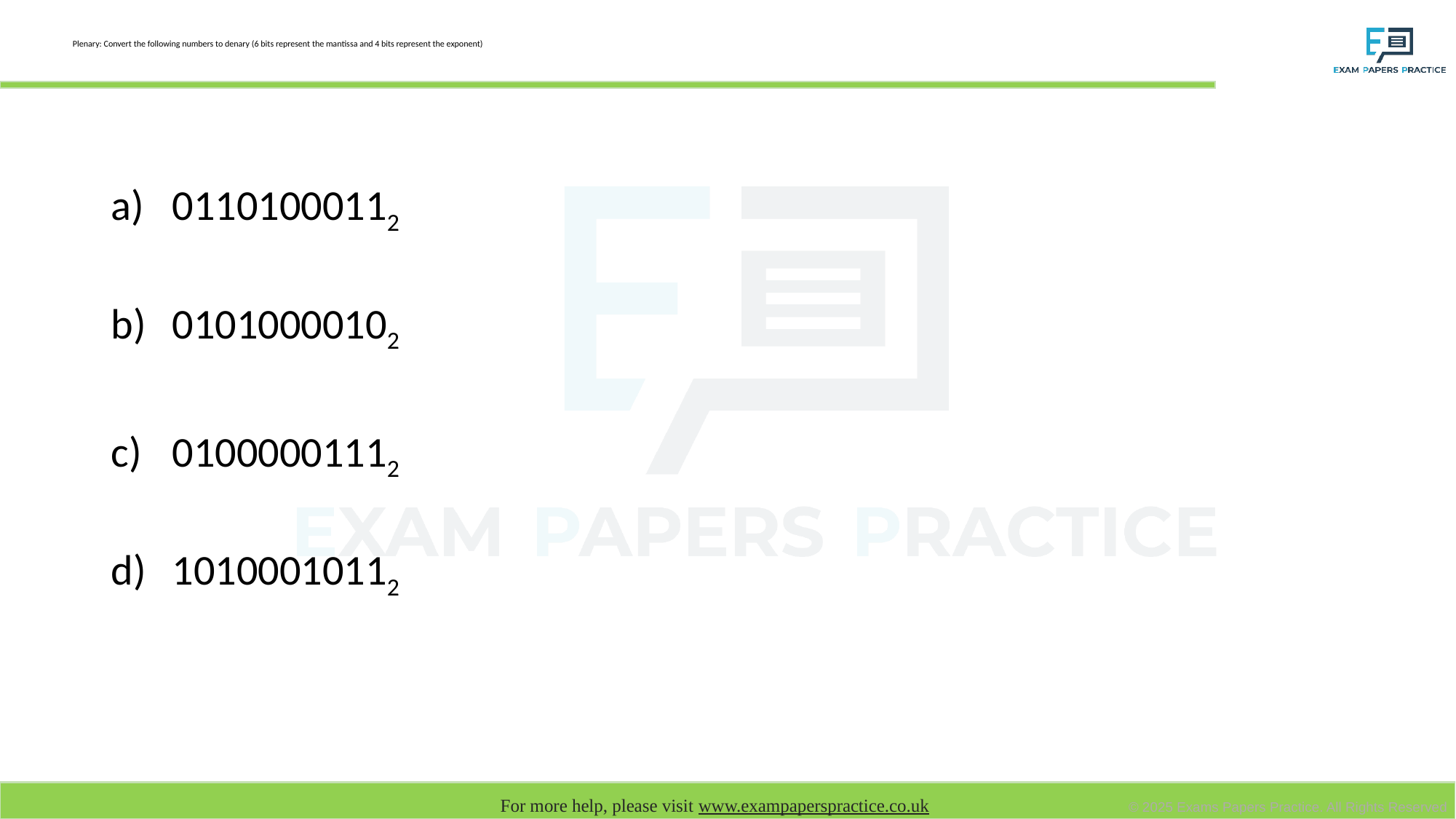

# Plenary: Convert the following numbers to denary (6 bits represent the mantissa and 4 bits represent the exponent)
01101000112

01010000102

01000001112

10100010112